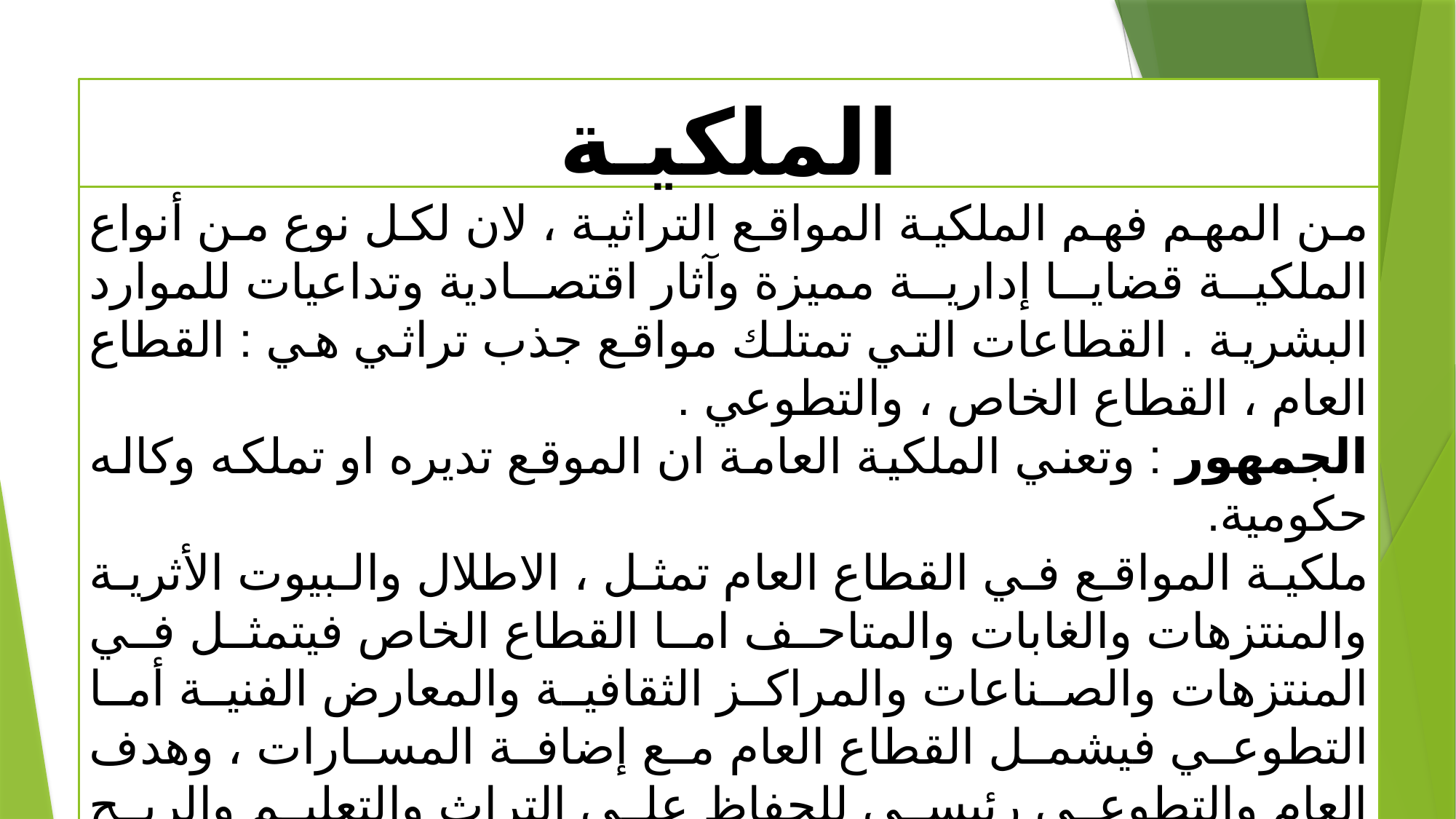

# الملكيـة
من المهم فهم الملكية المواقع التراثية ، لان لكل نوع من أنواع الملكية قضايا إدارية مميزة وآثار اقتصادية وتداعيات للموارد البشرية . القطاعات التي تمتلك مواقع جذب تراثي هي : القطاع العام ، القطاع الخاص ، والتطوعي .
الجمهور : وتعني الملكية العامة ان الموقع تديره او تملكه وكاله حكومية.
ملكية المواقع في القطاع العام تمثل ، الاطلال والبيوت الأثرية والمنتزهات والغابات والمتاحف اما القطاع الخاص فيتمثل في المنتزهات والصناعات والمراكز الثقافية والمعارض الفنية أما التطوعي فيشمل القطاع العام مع إضافة المسارات ، وهدف العام والتطوعي رئيسي للحفاظ على التراث والتعليم والربح والتنمية السياحية ، أما الخاص فيهتم للربح.